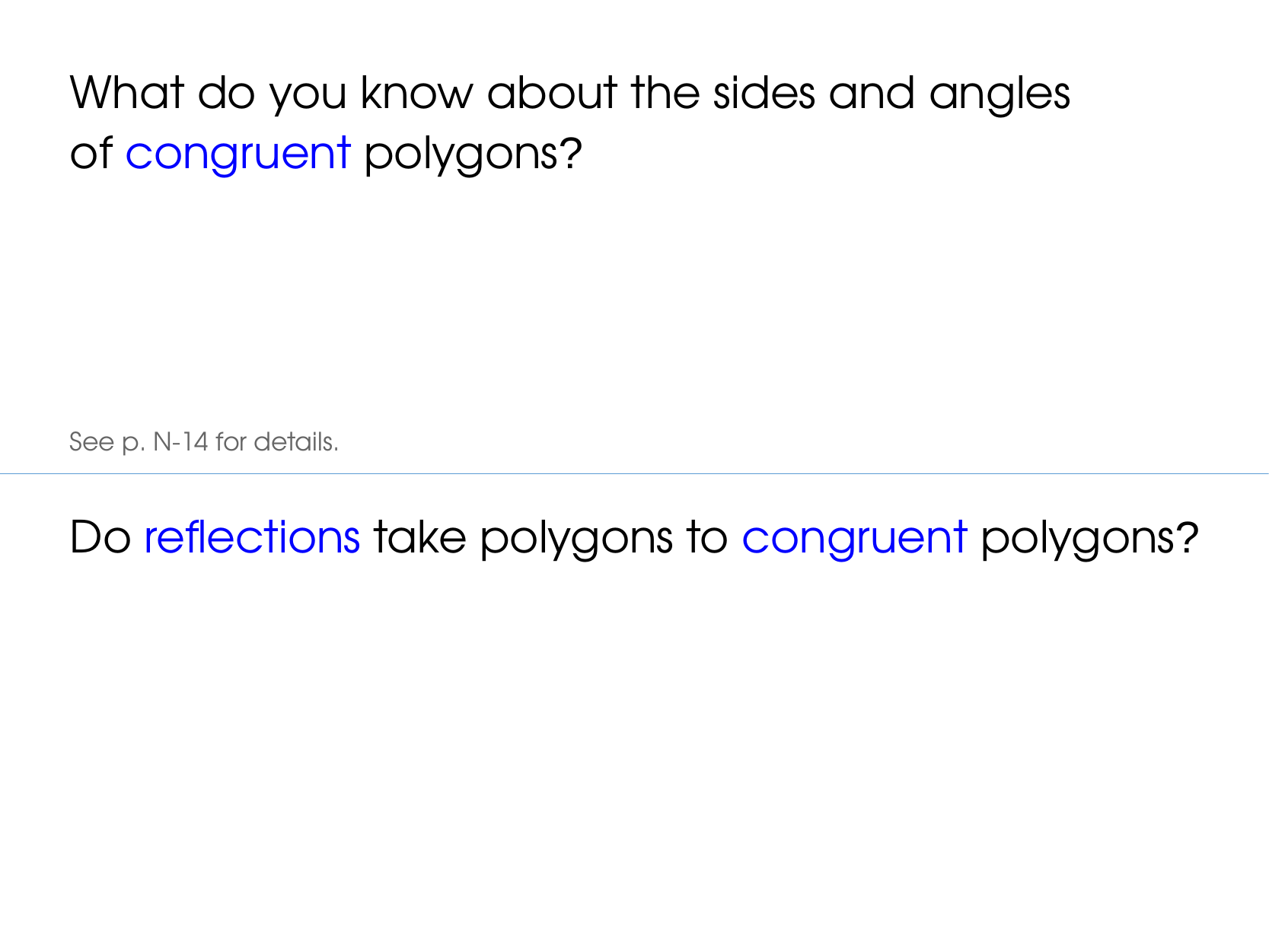

What do you know about the sides and angles of congruent polygons?
See p. N-14 for details.
Do reflections take polygons to congruent polygons?